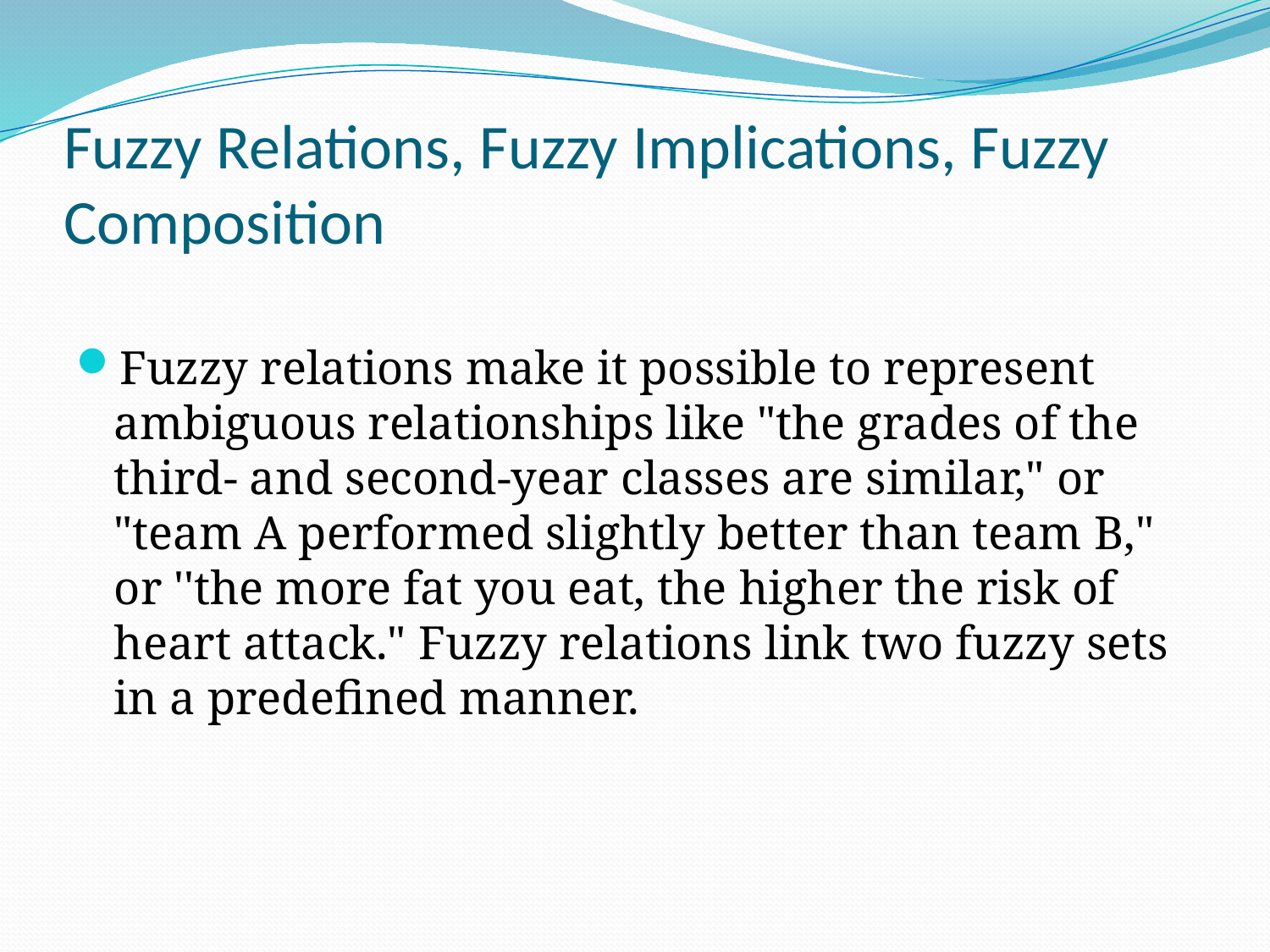

# Fuzzy Relations, Fuzzy Implications, Fuzzy Composition

Fuzzy relations make it possible to represent ambiguous relationships like "the grades of the third- and second-year classes are similar," or "team A performed slightly better than team B," or ''the more fat you eat, the higher the risk of heart attack." Fuzzy relations link two fuzzy sets in a predefined manner.